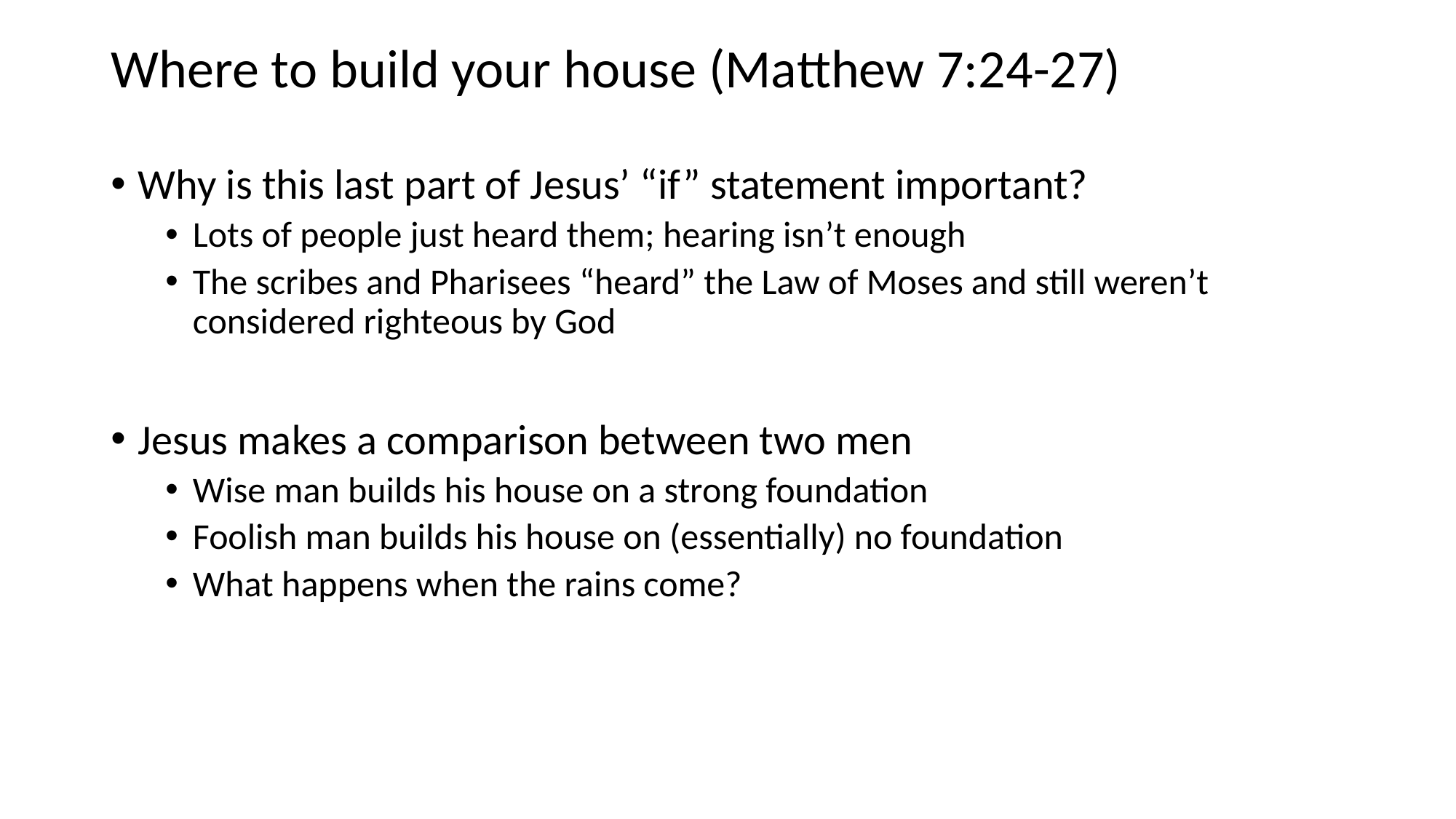

# Where to build your house (Matthew 7:24-27)

Why is this last part of Jesus’ “if” statement important?
Lots of people just heard them; hearing isn’t enough
The scribes and Pharisees “heard” the Law of Moses and still weren’t considered righteous by God

Jesus makes a comparison between two men
Wise man builds his house on a strong foundation
Foolish man builds his house on (essentially) no foundation
What happens when the rains come?